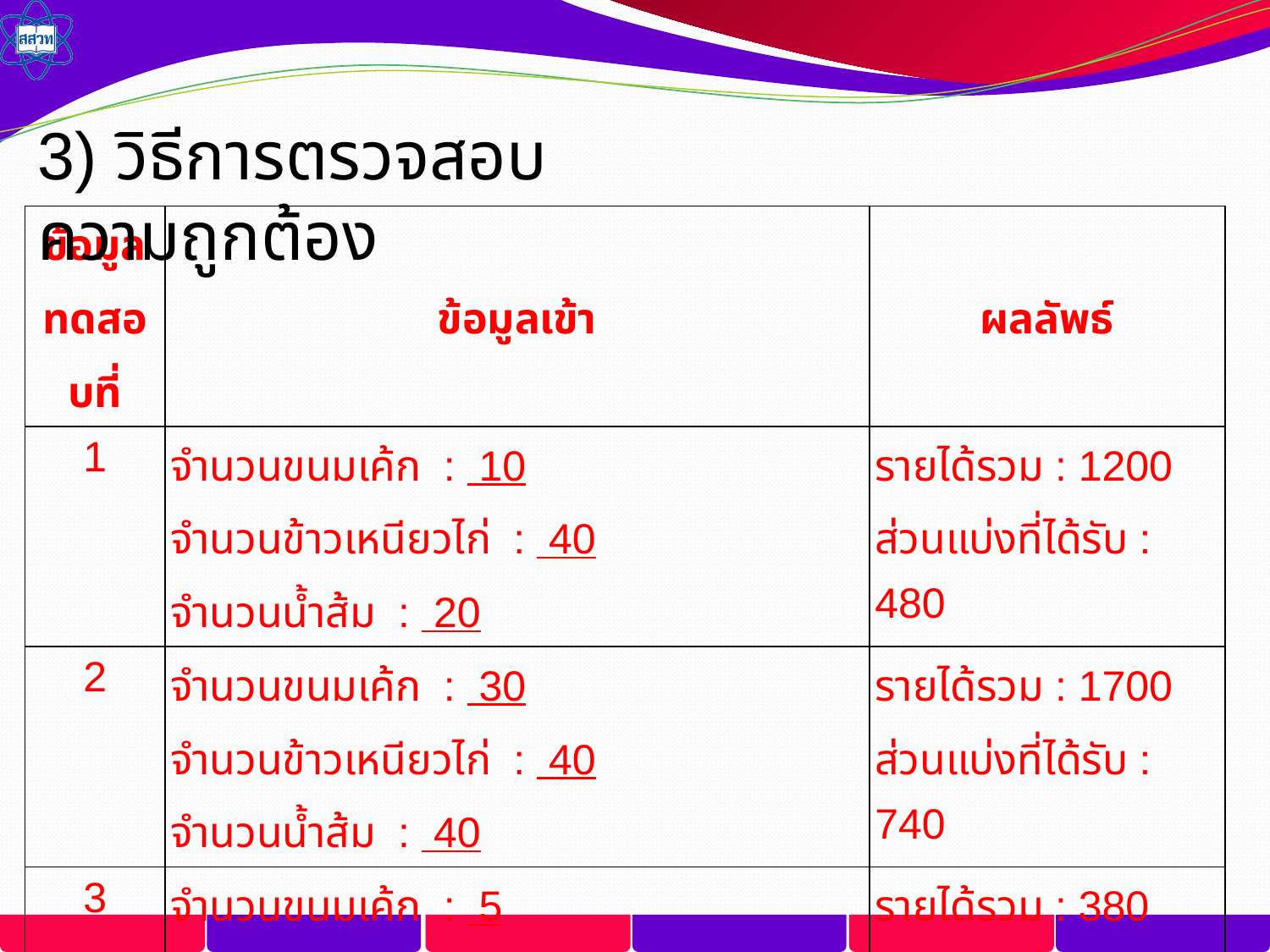

3) วิธีการตรวจสอบความถูกต้อง
| ข้อมูลทดสอบที่ | ข้อมูลเข้า | ผลลัพธ์ |
| --- | --- | --- |
| 1 | จำนวนขนมเค้ก : 10 จำนวนข้าวเหนียวไก่ : 40 จำนวนน้ำส้ม : 20 | รายได้รวม : 1200 ส่วนแบ่งที่ได้รับ : 480 |
| 2 | จำนวนขนมเค้ก : 30 จำนวนข้าวเหนียวไก่ : 40 จำนวนน้ำส้ม : 40 | รายได้รวม : 1700 ส่วนแบ่งที่ได้รับ : 740 |
| 3 | จำนวนขนมเค้ก : 5 จำนวนข้าวเหนียวไก่ : 9 จำนวนน้ำส้ม : 10 | รายได้รวม : 380 ส่วนแบ่งที่ได้รับ : 85 |